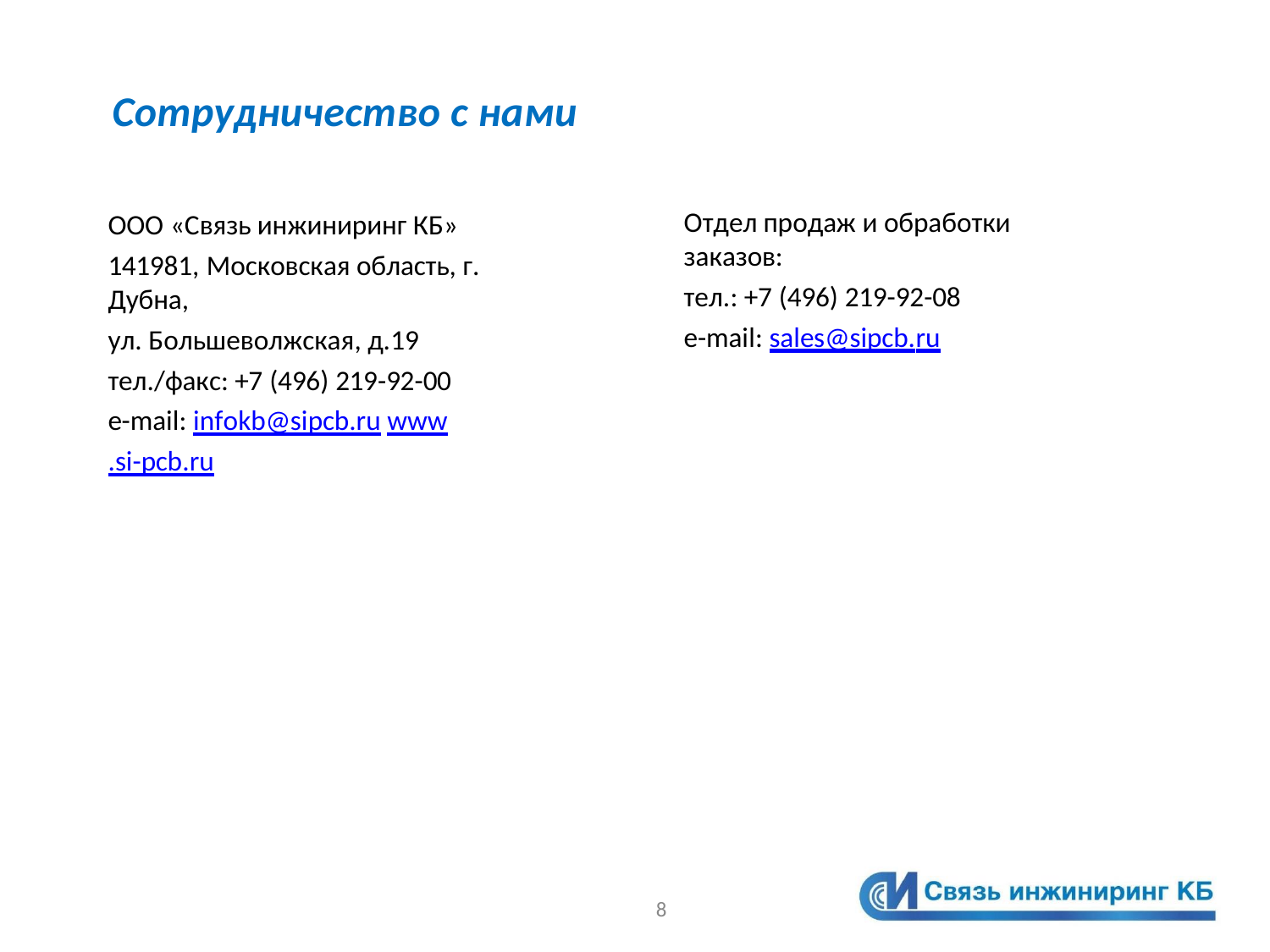

# Сотрудничество с нами
ООО «Связь инжиниринг КБ»
141981, Московская область, г.
Дубна,
ул. Большеволжская, д.19 тел./факс: +7 (496) 219-92-00 e-mail: infokb@sipcb.ru www.si-pcb.ru
Отдел продаж и обработки
заказов:
тел.: +7 (496) 219-92-08
e-mail: sales@sipcb.ru

8